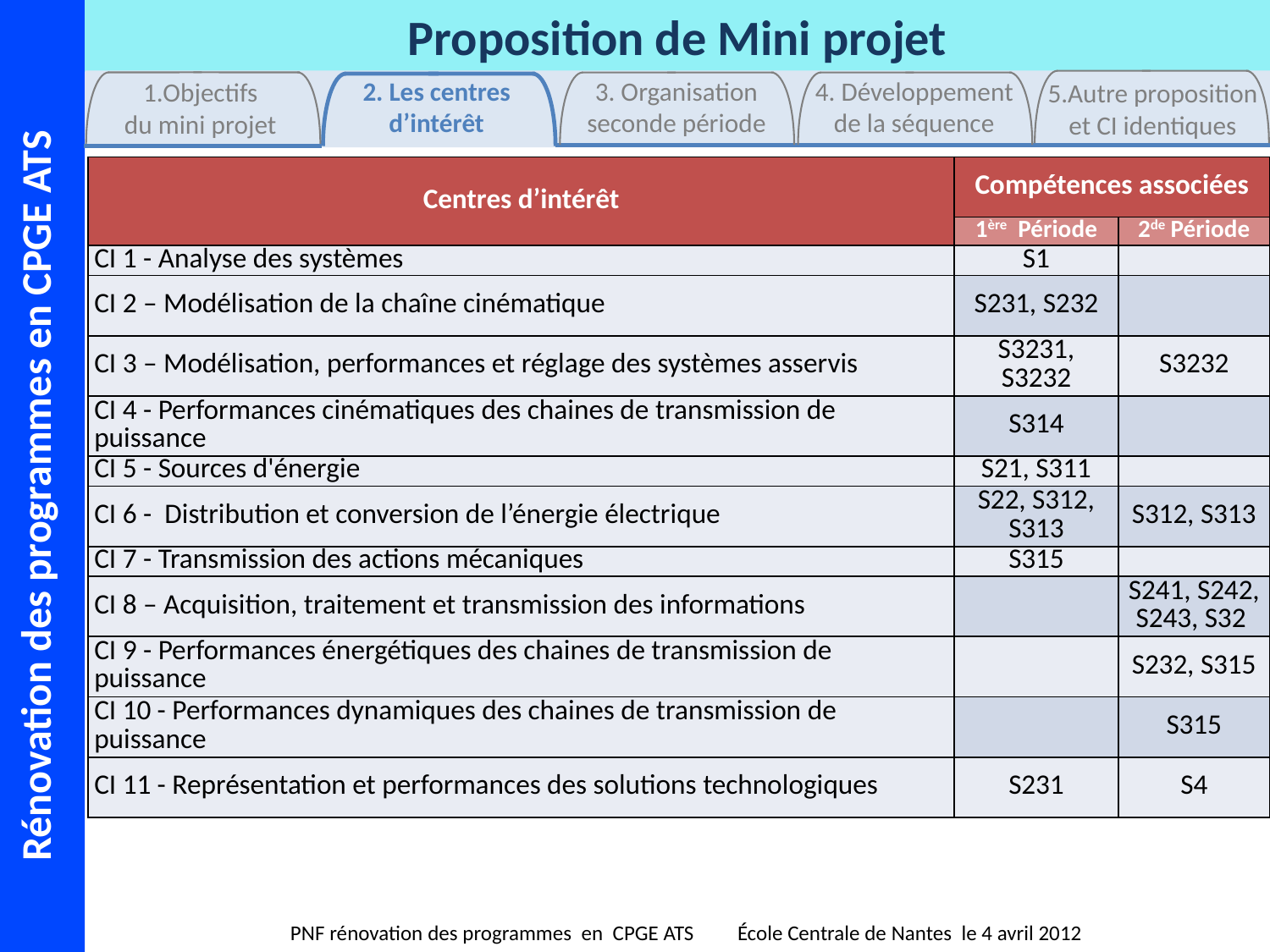

| Centres d’intérêt | Compétences associées |  |
| --- | --- | --- |
|  | 1ère Période | 2de Période |
| CI 1 - Analyse des systèmes | S1 |  |
| CI 2 – Modélisation de la chaîne cinématique | S231, S232 |  |
| CI 3 – Modélisation, performances et réglage des systèmes asservis | S3231, S3232 | S3232 |
| CI 4 - Performances cinématiques des chaines de transmission de puissance | S314 |  |
| CI 5 - Sources d'énergie | S21, S311 |  |
| CI 6 - Distribution et conversion de l’énergie électrique | S22, S312, S313 | S312, S313 |
| CI 7 - Transmission des actions mécaniques | S315 |  |
| CI 8 – Acquisition, traitement et transmission des informations |  | S241, S242, S243, S32 |
| CI 9 - Performances énergétiques des chaines de transmission de puissance |  | S232, S315 |
| CI 10 - Performances dynamiques des chaines de transmission de puissance |  | S315 |
| CI 11 - Représentation et performances des solutions technologiques | S231 | S4 |
2. Les centres d’intérêt